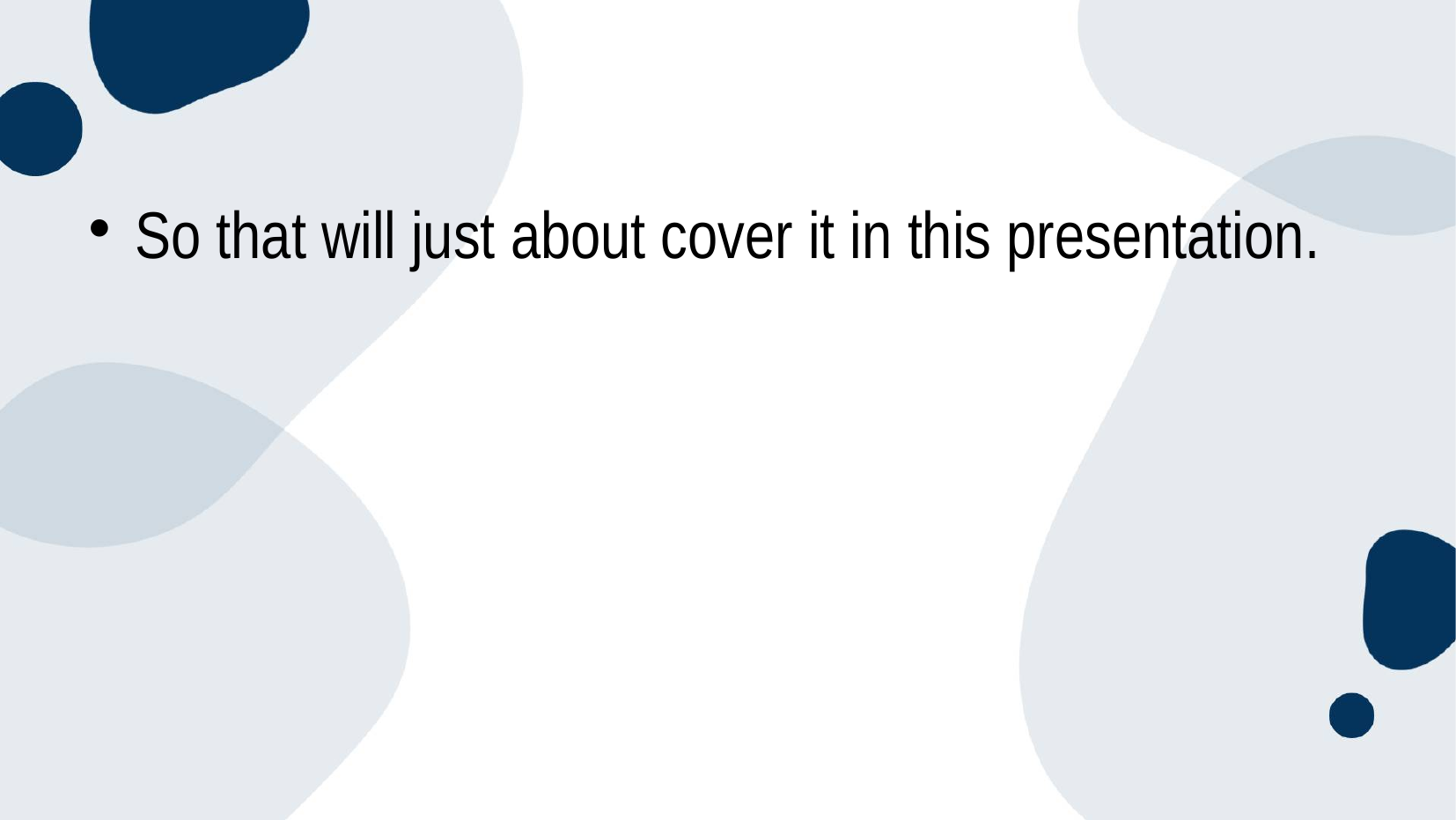

#
So that will just about cover it in this presentation.